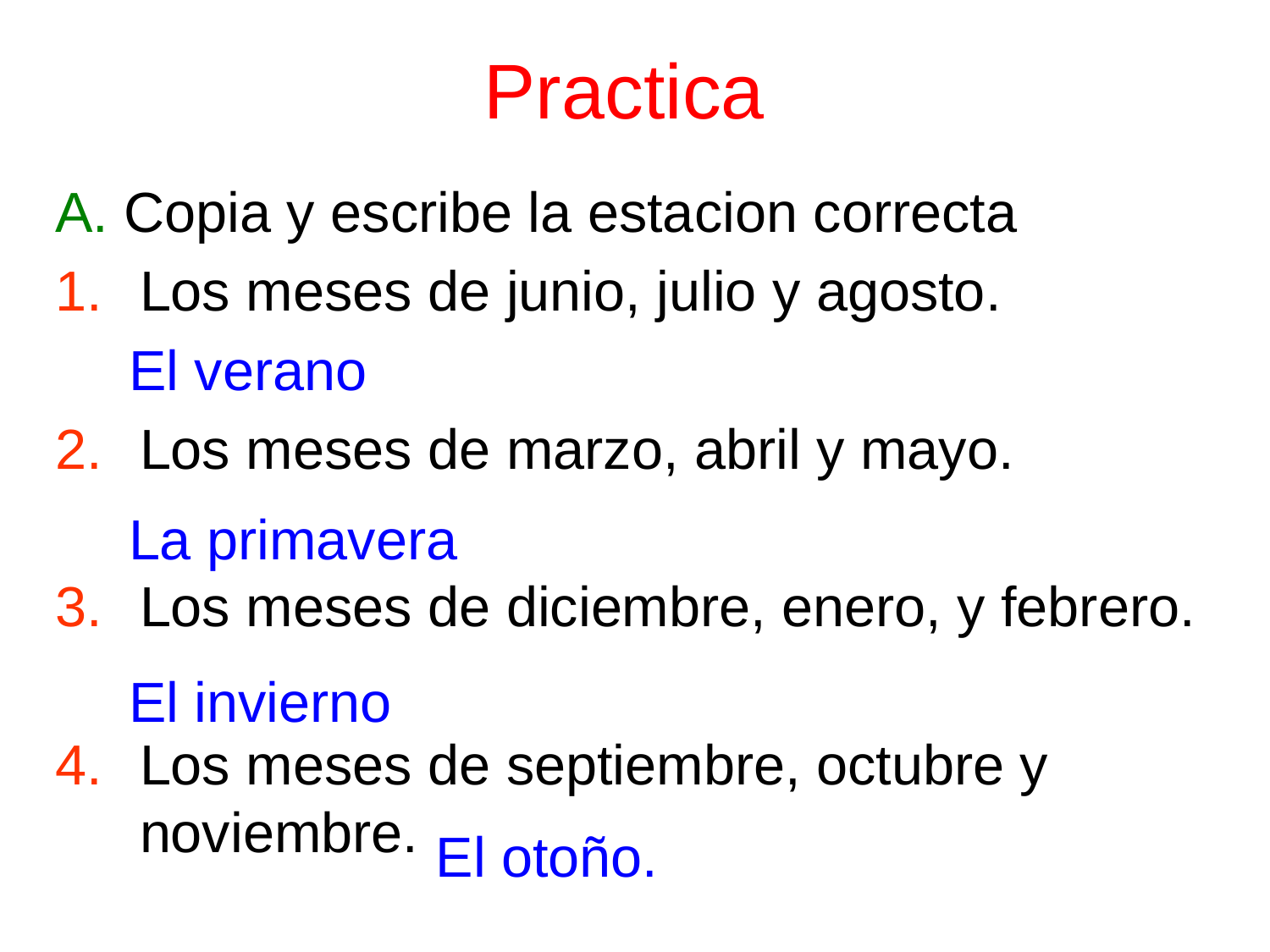

# Practica
A. Copia y escribe la estacion correcta
Los meses de junio, julio y agosto.

Los meses de marzo, abril y mayo.

Los meses de diciembre, enero, y febrero.

Los meses de septiembre, octubre y noviembre.
El verano
La primavera
El invierno
El otoño.